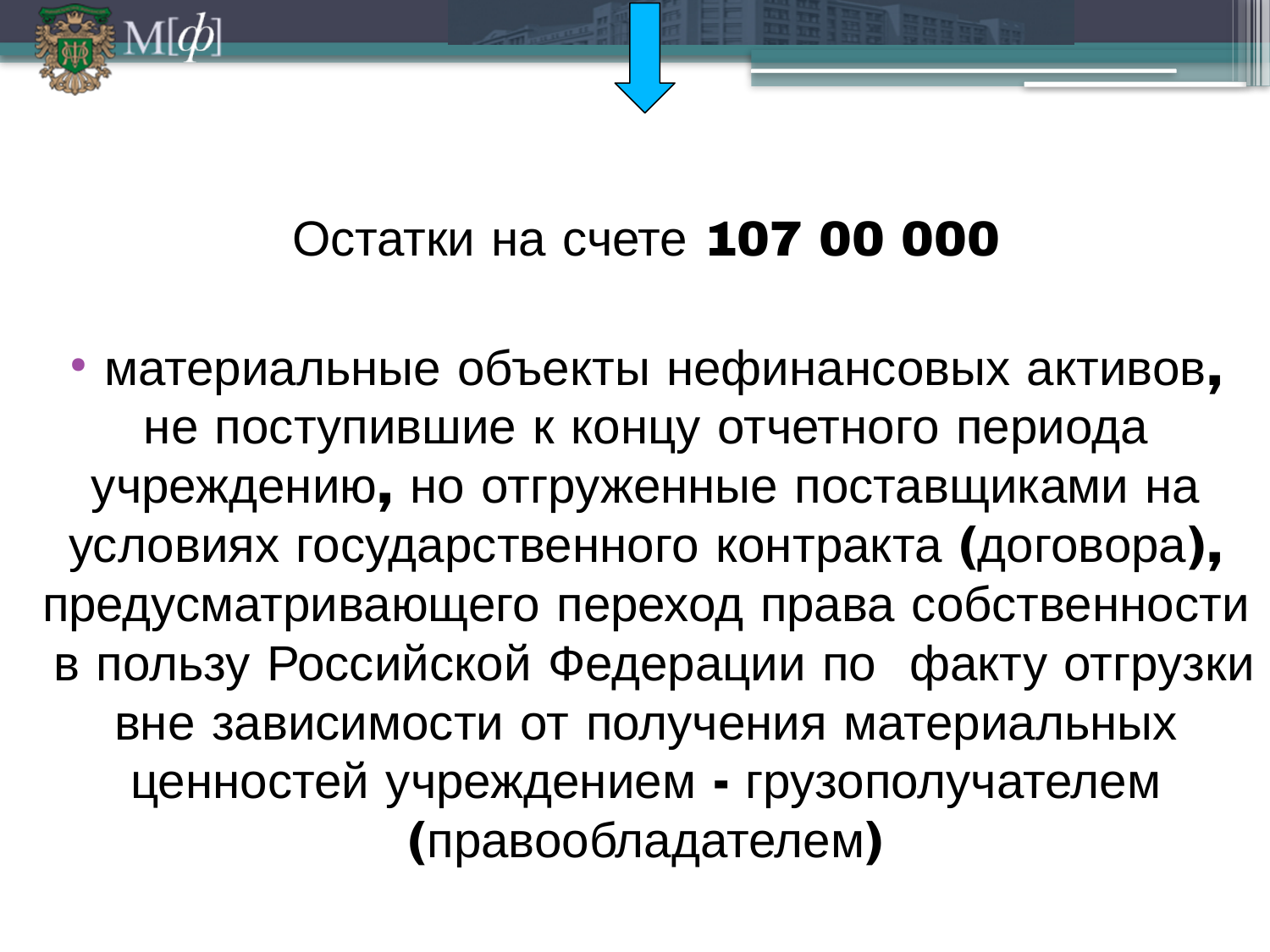

Остатки на счете 107 00 000

 материальные объекты нефинансовых активов, не поступившие к концу отчетного периода учреждению, но отгруженные поставщиками на условиях государственного контракта (договора), предусматривающего переход права собственности  в пользу Российской Федерации по  факту отгрузки вне зависимости от получения материальных ценностей учреждением - грузополучателем (правообладателем)

#